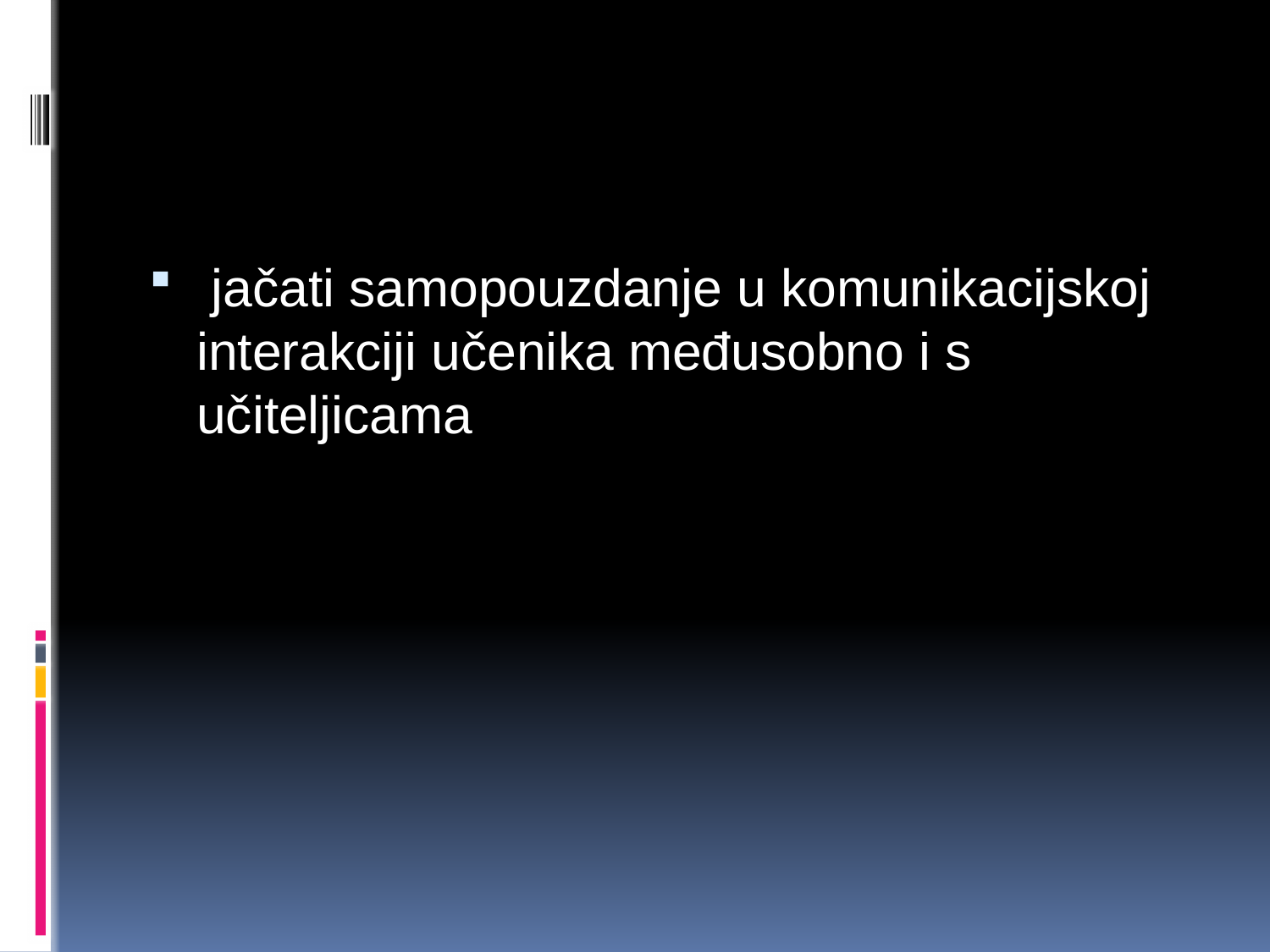

jačati samopouzdanje u komunikacijskoj interakciji učenika međusobno i s učiteljicama